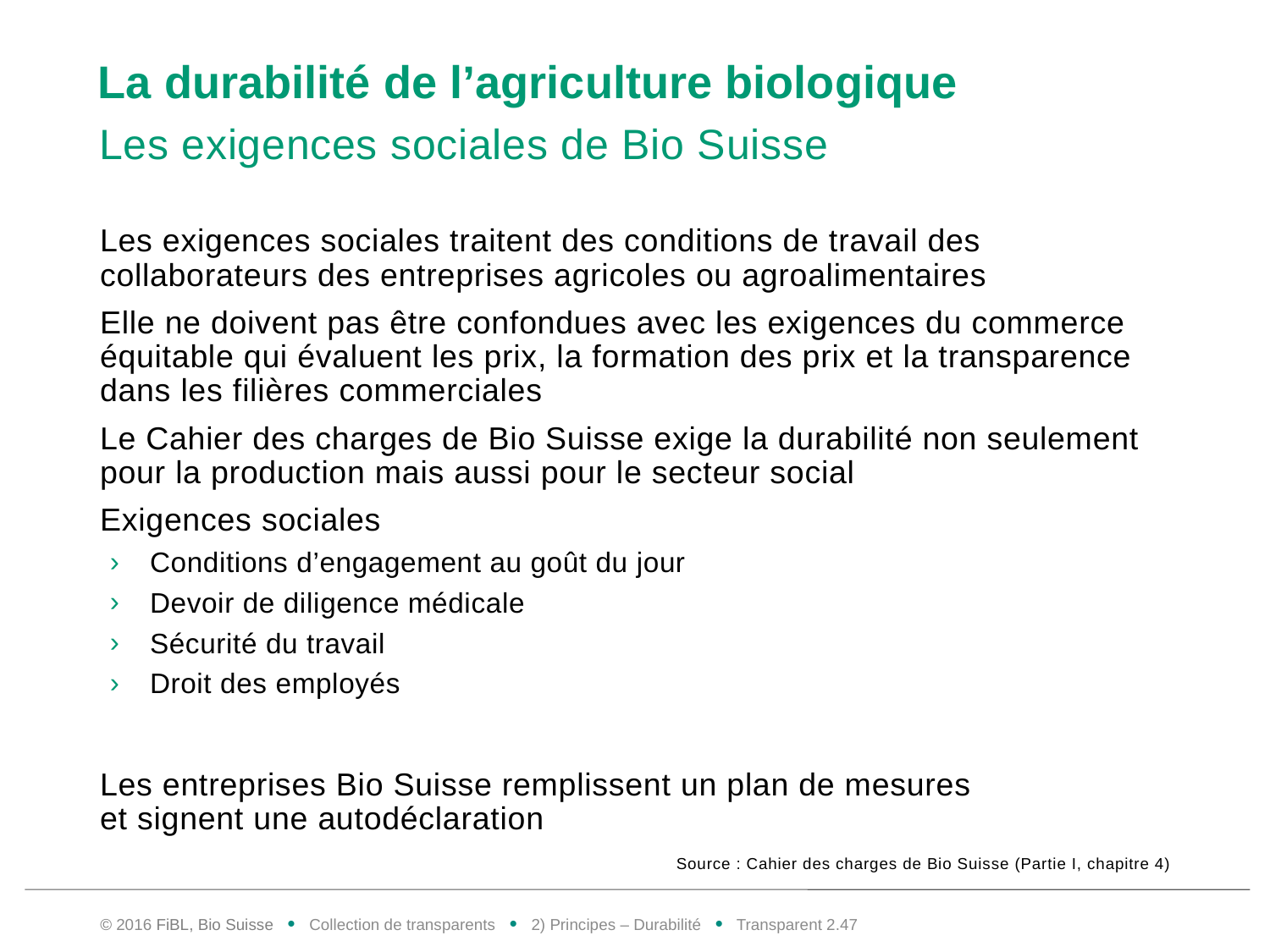

# La durabilité de l’agriculture biologique
Les exigences sociales de Bio Suisse
Les exigences sociales traitent des conditions de travail des collaborateurs des entreprises agricoles ou agroalimentaires
Elle ne doivent pas être confondues avec les exigences du commerce équitable qui évaluent les prix, la formation des prix et la transparence dans les filières commerciales
Le Cahier des charges de Bio Suisse exige la durabilité non seulement pour la production mais aussi pour le secteur social
Exigences sociales
Conditions d’engagement au goût du jour
Devoir de diligence médicale
Sécurité du travail
Droit des employés

Les entreprises Bio Suisse remplissent un plan de mesures
et signent une autodéclaration
Source : Cahier des charges de Bio Suisse (Partie I, chapitre 4)
© 2016 FiBL, Bio Suisse   •   Collection de transparents   •   2) Principes – Durabilité   •   Transparent 2.47